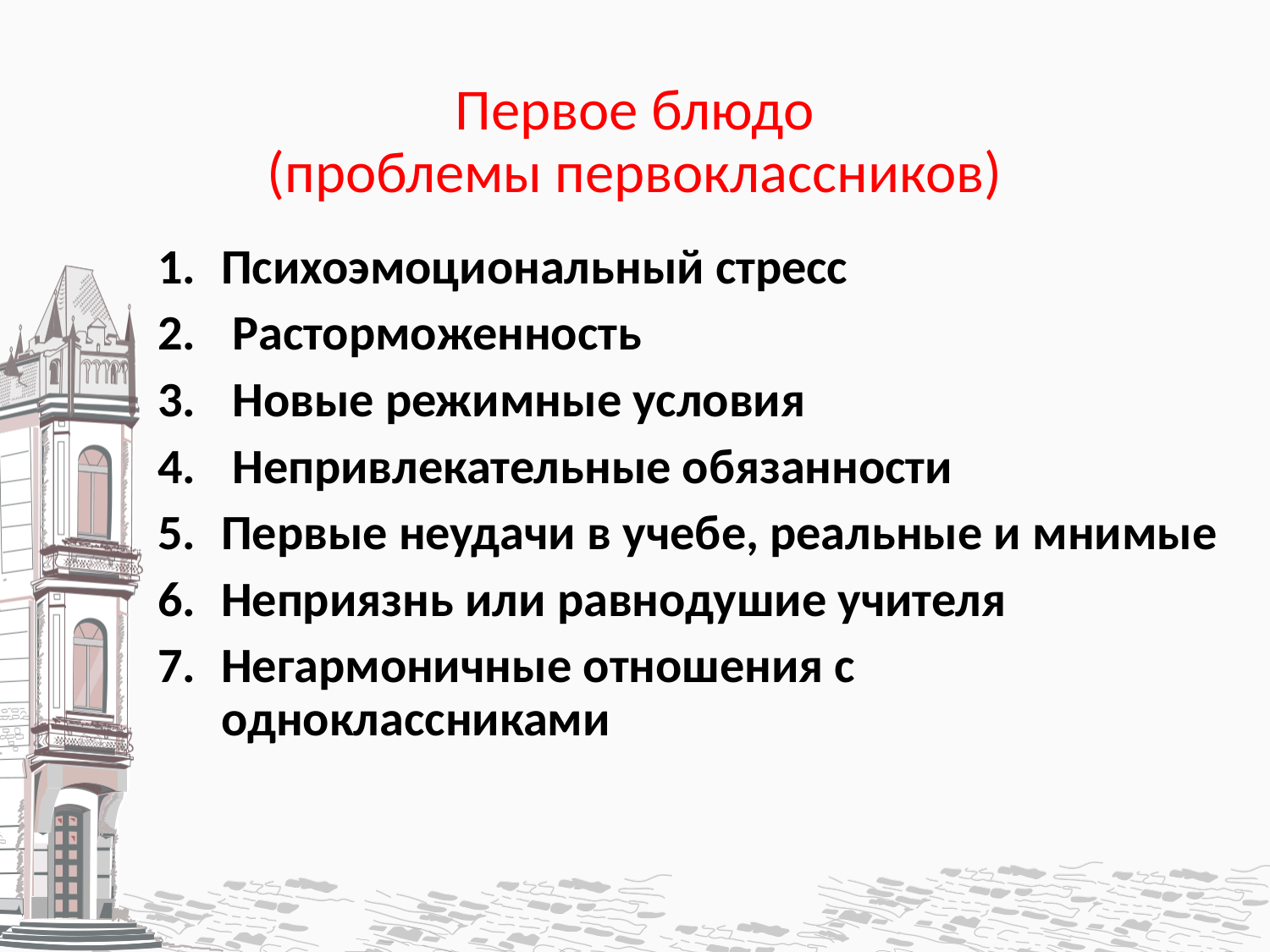

# Первое блюдо (проблемы первоклассников)
Психоэмоциональный стресс
 Расторможенность
 Новые режимные условия
 Непривлекательные обязанности
Первые неудачи в учебе, реальные и мнимые
Неприязнь или равнодушие учителя
Негармоничные отношения с одноклассниками